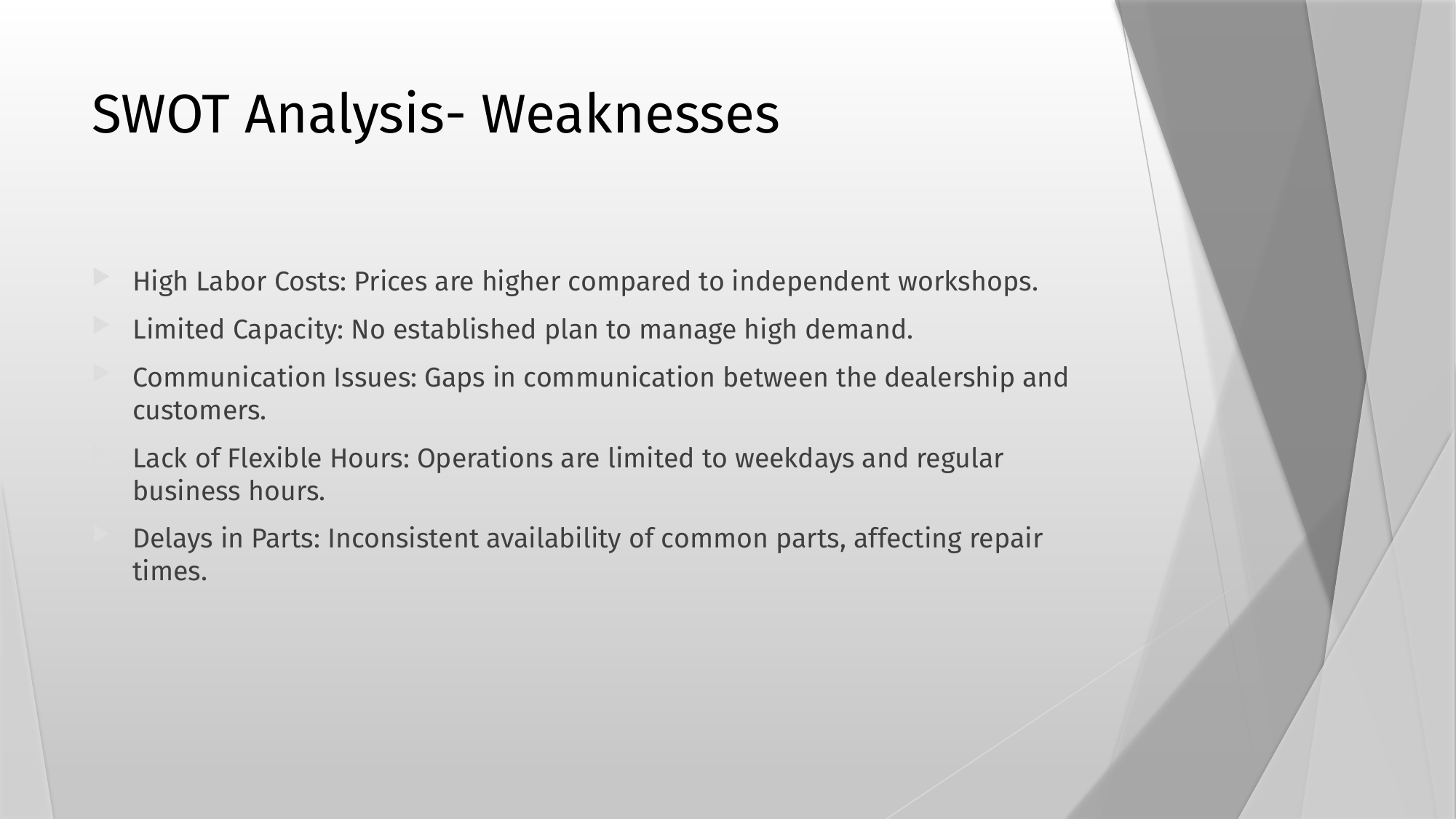

# SWOT Analysis- Weaknesses
High Labor Costs: Prices are higher compared to independent workshops.
Limited Capacity: No established plan to manage high demand.
Communication Issues: Gaps in communication between the dealership and customers.
Lack of Flexible Hours: Operations are limited to weekdays and regular business hours.
Delays in Parts: Inconsistent availability of common parts, affecting repair times.